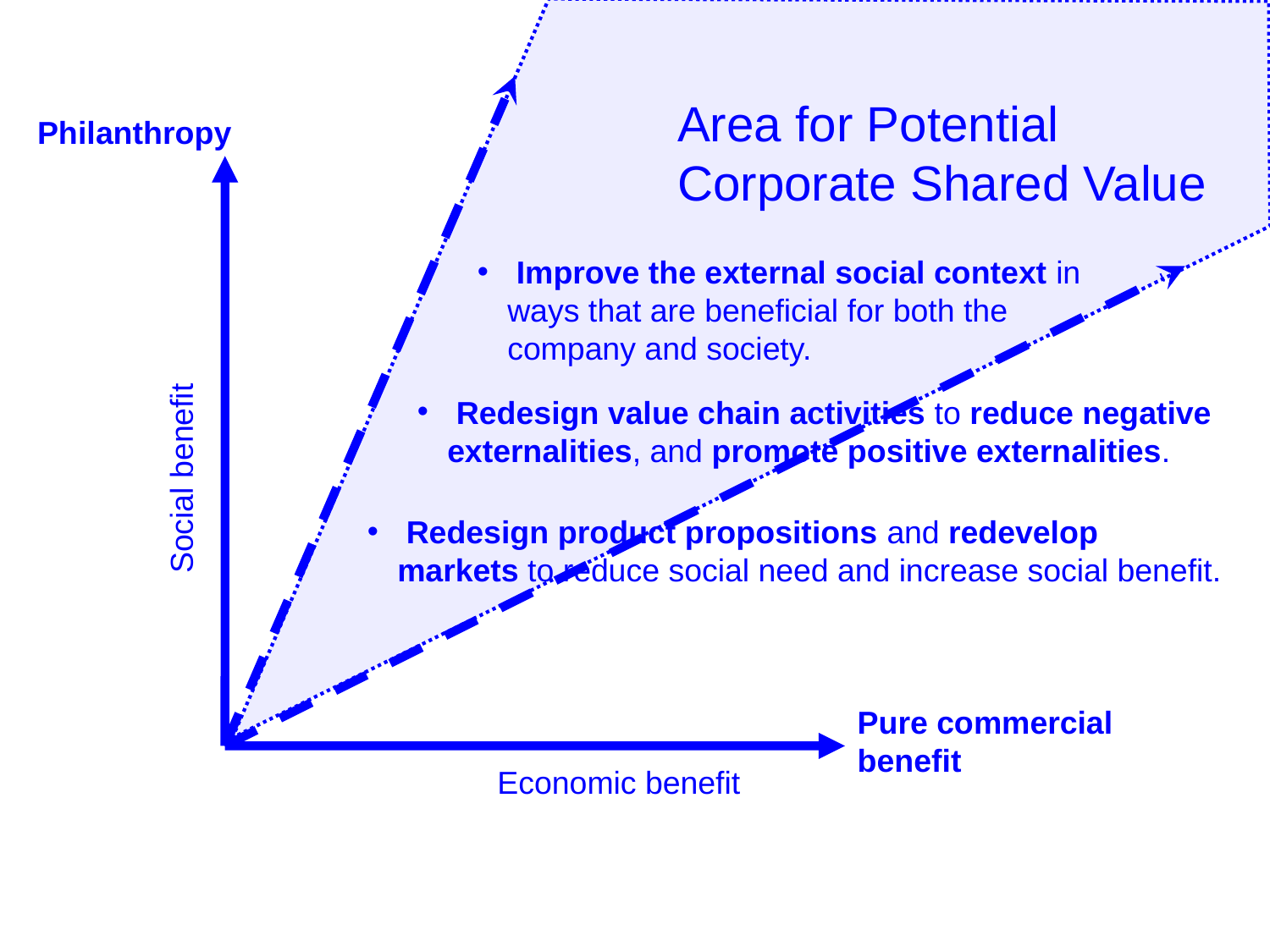

Area for Potential Corporate Shared Value
Philanthropy

 Improve the external social context in ways that are beneficial for both the company and society.

 Redesign value chain activities to reduce negative externalities, and promote positive externalities.
Social benefit
 Redesign product propositions and redevelop markets to reduce social need and increase social benefit.
Pure commercial benefit

Economic benefit